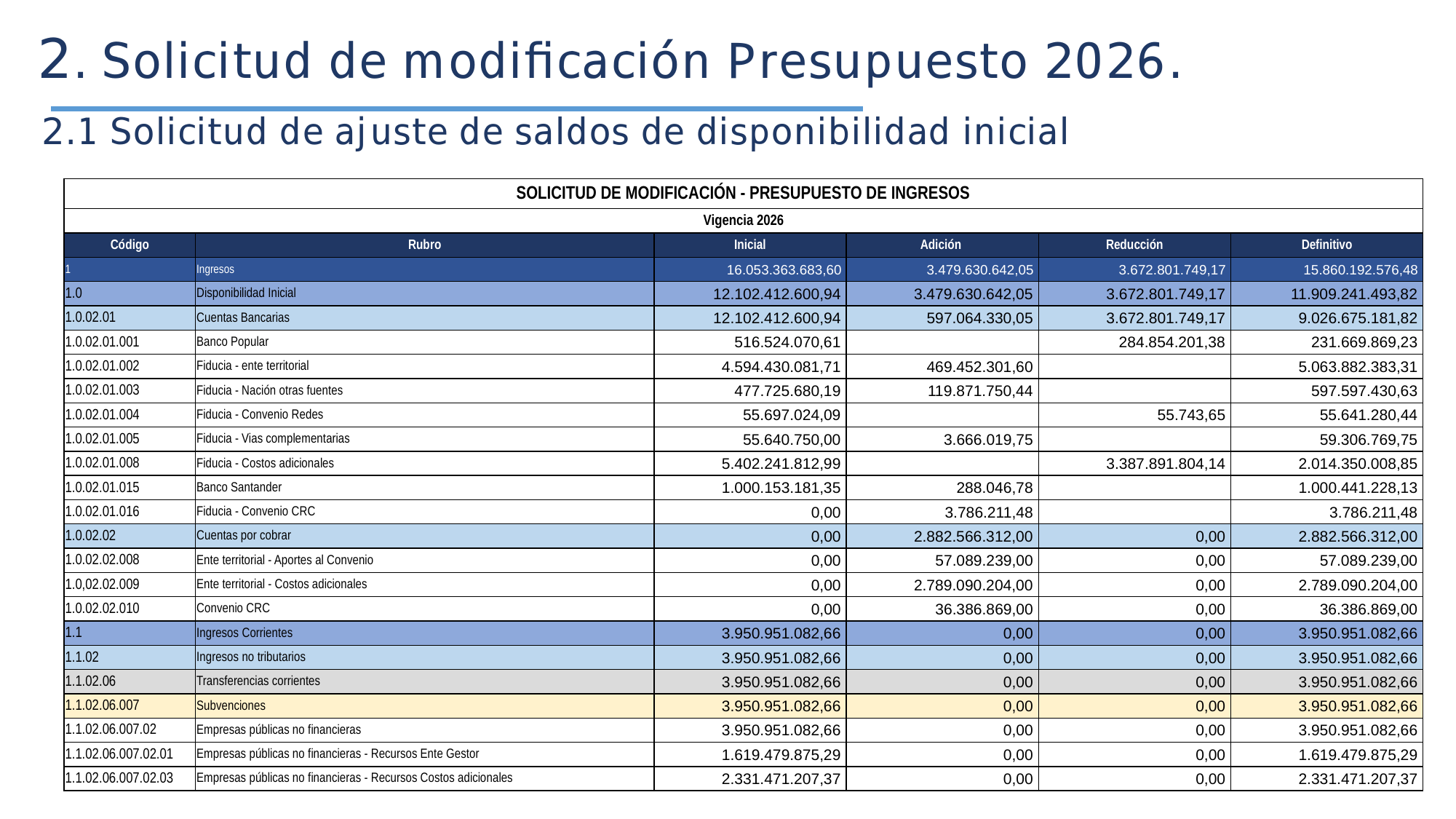

# 2. Solicitud de modificación Presupuesto 2026.
2.1 Solicitud de ajuste de saldos de disponibilidad inicial
| SOLICITUD DE MODIFICACIÓN - PRESUPUESTO DE INGRESOS |  |  |  |  |  |
| --- | --- | --- | --- | --- | --- |
| Vigencia 2026 |  |  |  |  |  |
| Código | Rubro | Inicial | Adición | Reducción | Definitivo |
| 1 | Ingresos | 16.053.363.683,60 | 3.479.630.642,05 | 3.672.801.749,17 | 15.860.192.576,48 |
| 1.0 | Disponibilidad Inicial | 12.102.412.600,94 | 3.479.630.642,05 | 3.672.801.749,17 | 11.909.241.493,82 |
| 1.0.02.01 | Cuentas Bancarias | 12.102.412.600,94 | 597.064.330,05 | 3.672.801.749,17 | 9.026.675.181,82 |
| 1.0.02.01.001 | Banco Popular | 516.524.070,61 |  | 284.854.201,38 | 231.669.869,23 |
| 1.0.02.01.002 | Fiducia - ente territorial | 4.594.430.081,71 | 469.452.301,60 |  | 5.063.882.383,31 |
| 1.0.02.01.003 | Fiducia - Nación otras fuentes | 477.725.680,19 | 119.871.750,44 |  | 597.597.430,63 |
| 1.0.02.01.004 | Fiducia - Convenio Redes | 55.697.024,09 |  | 55.743,65 | 55.641.280,44 |
| 1.0.02.01.005 | Fiducia - Vias complementarias | 55.640.750,00 | 3.666.019,75 |  | 59.306.769,75 |
| 1.0.02.01.008 | Fiducia - Costos adicionales | 5.402.241.812,99 |  | 3.387.891.804,14 | 2.014.350.008,85 |
| 1.0.02.01.015 | Banco Santander | 1.000.153.181,35 | 288.046,78 |  | 1.000.441.228,13 |
| 1.0.02.01.016 | Fiducia - Convenio CRC | 0,00 | 3.786.211,48 |  | 3.786.211,48 |
| 1.0.02.02 | Cuentas por cobrar | 0,00 | 2.882.566.312,00 | 0,00 | 2.882.566.312,00 |
| 1.0.02.02.008 | Ente territorial - Aportes al Convenio | 0,00 | 57.089.239,00 | 0,00 | 57.089.239,00 |
| 1.0,02.02.009 | Ente territorial - Costos adicionales | 0,00 | 2.789.090.204,00 | 0,00 | 2.789.090.204,00 |
| 1.0.02.02.010 | Convenio CRC | 0,00 | 36.386.869,00 | 0,00 | 36.386.869,00 |
| 1.1 | Ingresos Corrientes | 3.950.951.082,66 | 0,00 | 0,00 | 3.950.951.082,66 |
| 1.1.02 | Ingresos no tributarios | 3.950.951.082,66 | 0,00 | 0,00 | 3.950.951.082,66 |
| 1.1.02.06 | Transferencias corrientes | 3.950.951.082,66 | 0,00 | 0,00 | 3.950.951.082,66 |
| 1.1.02.06.007 | Subvenciones | 3.950.951.082,66 | 0,00 | 0,00 | 3.950.951.082,66 |
| 1.1.02.06.007.02 | Empresas públicas no financieras | 3.950.951.082,66 | 0,00 | 0,00 | 3.950.951.082,66 |
| 1.1.02.06.007.02.01 | Empresas públicas no financieras - Recursos Ente Gestor | 1.619.479.875,29 | 0,00 | 0,00 | 1.619.479.875,29 |
| 1.1.02.06.007.02.03 | Empresas públicas no financieras - Recursos Costos adicionales | 2.331.471.207,37 | 0,00 | 0,00 | 2.331.471.207,37 |